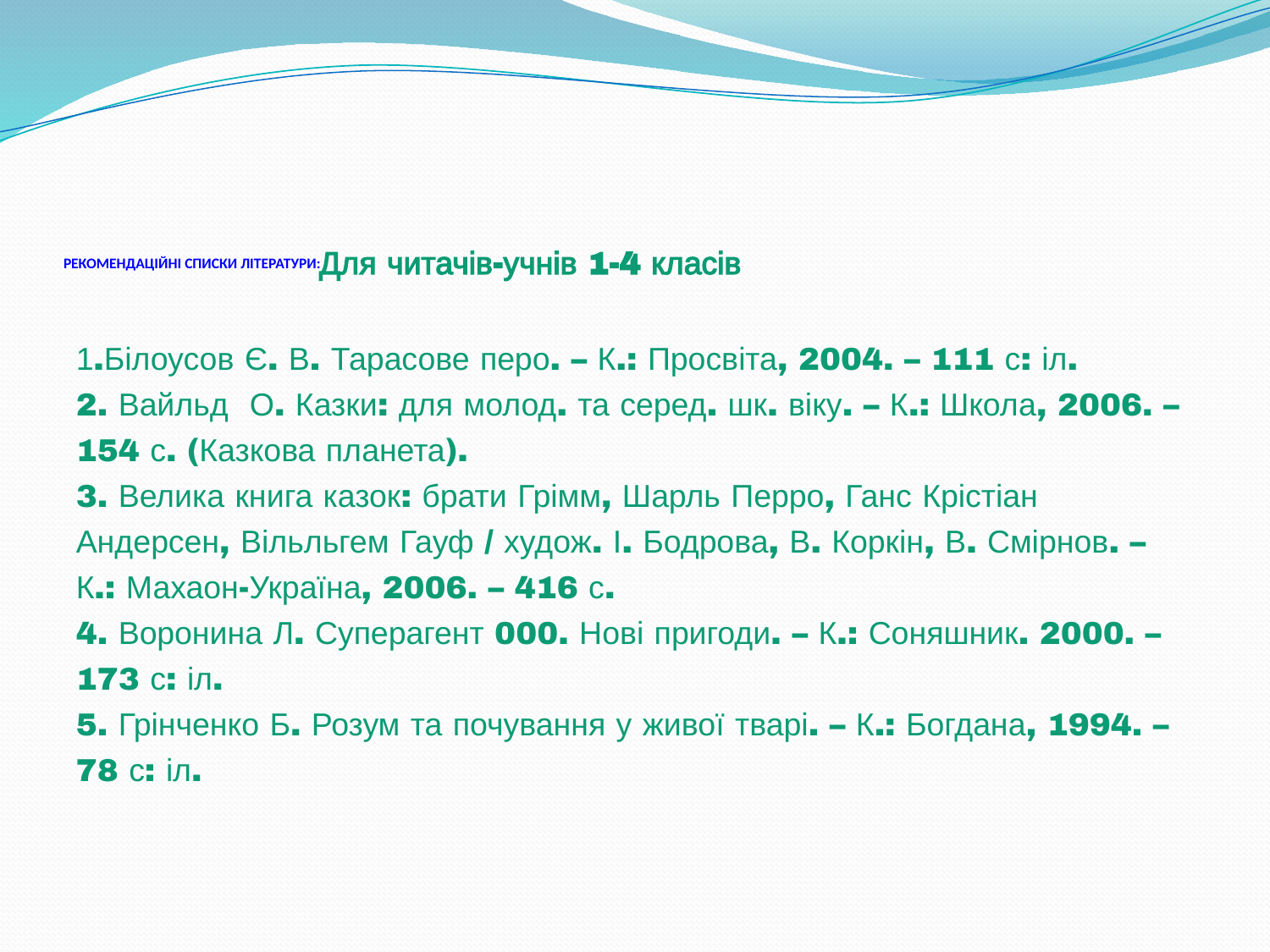

# РЕКОМЕНДАЦІЙНІ СПИСКИ ЛІТЕРАТУРИ:
              Для читачів-учнів 1-4 класів

1.Білоусов Є. В. Тарасове перо. – К.: Просвіта, 2004. – 111 с: іл.
2. Вайльд  О. Казки: для молод. та серед. шк. віку. – К.: Школа, 2006. – 154 с. (Казкова планета).
3. Велика книга казок: брати Грімм, Шарль Перро, Ганс Крістіан Андерсен, Вільльгем Гауф / худож. І. Бодрова, В. Коркін, В. Смірнов. – К.: Махаон-Україна, 2006. – 416 с.
4. Воронина Л. Суперагент 000. Нові пригоди. – К.: Соняшник. 2000. – 173 с: іл.
5. Грінченко Б. Розум та почування у живої тварі. – К.: Богдана, 1994. – 78 с: іл.